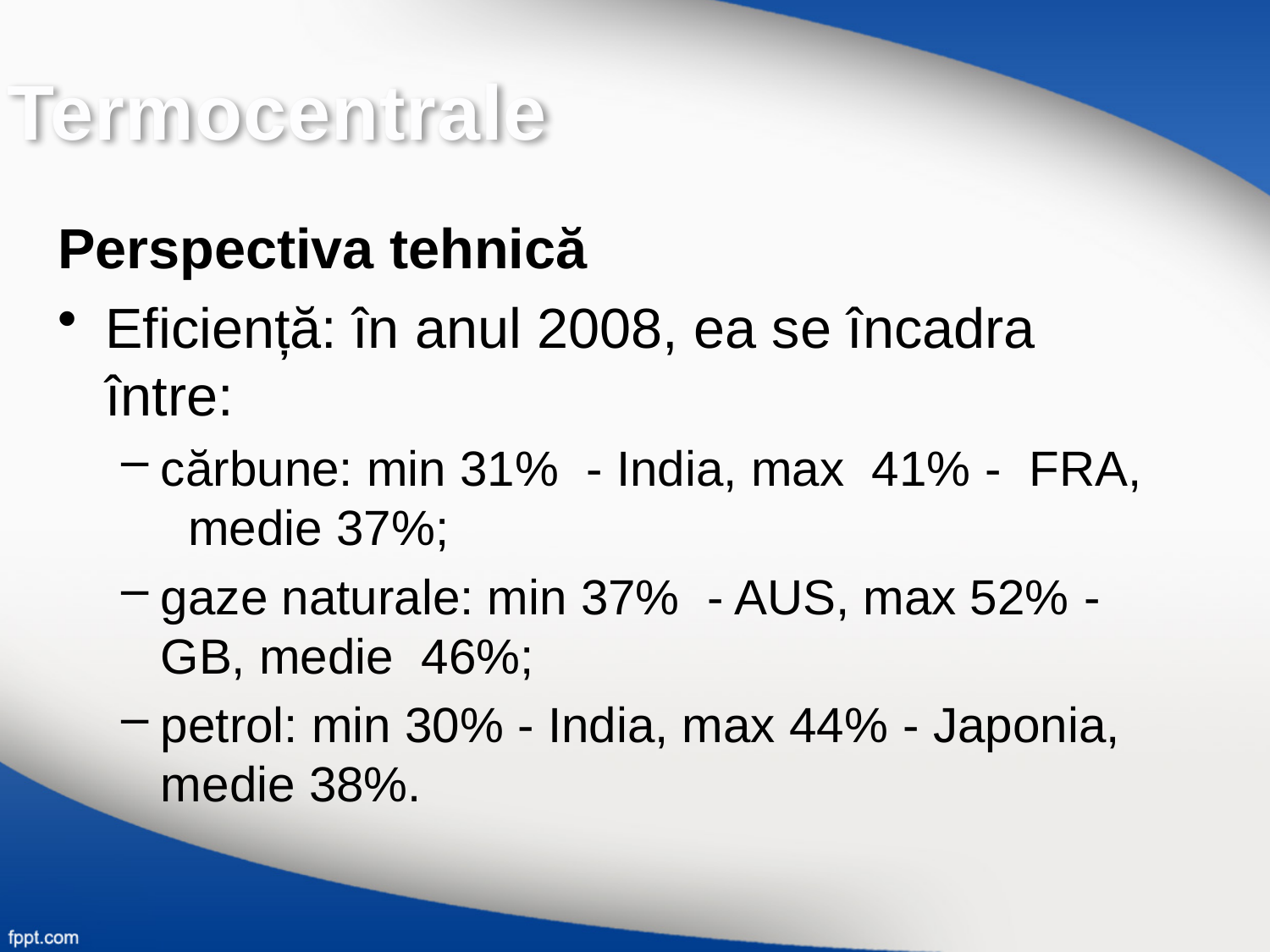

Termocentrale
Perspectiva tehnică
Eficiență: în anul 2008, ea se încadra între:
cărbune: min 31%  - India, max  41% -  FRA,    medie 37%;
gaze naturale: min 37%  - AUS, max 52% - GB, medie  46%;
petrol: min 30% - India, max 44% - Japonia, medie 38%.